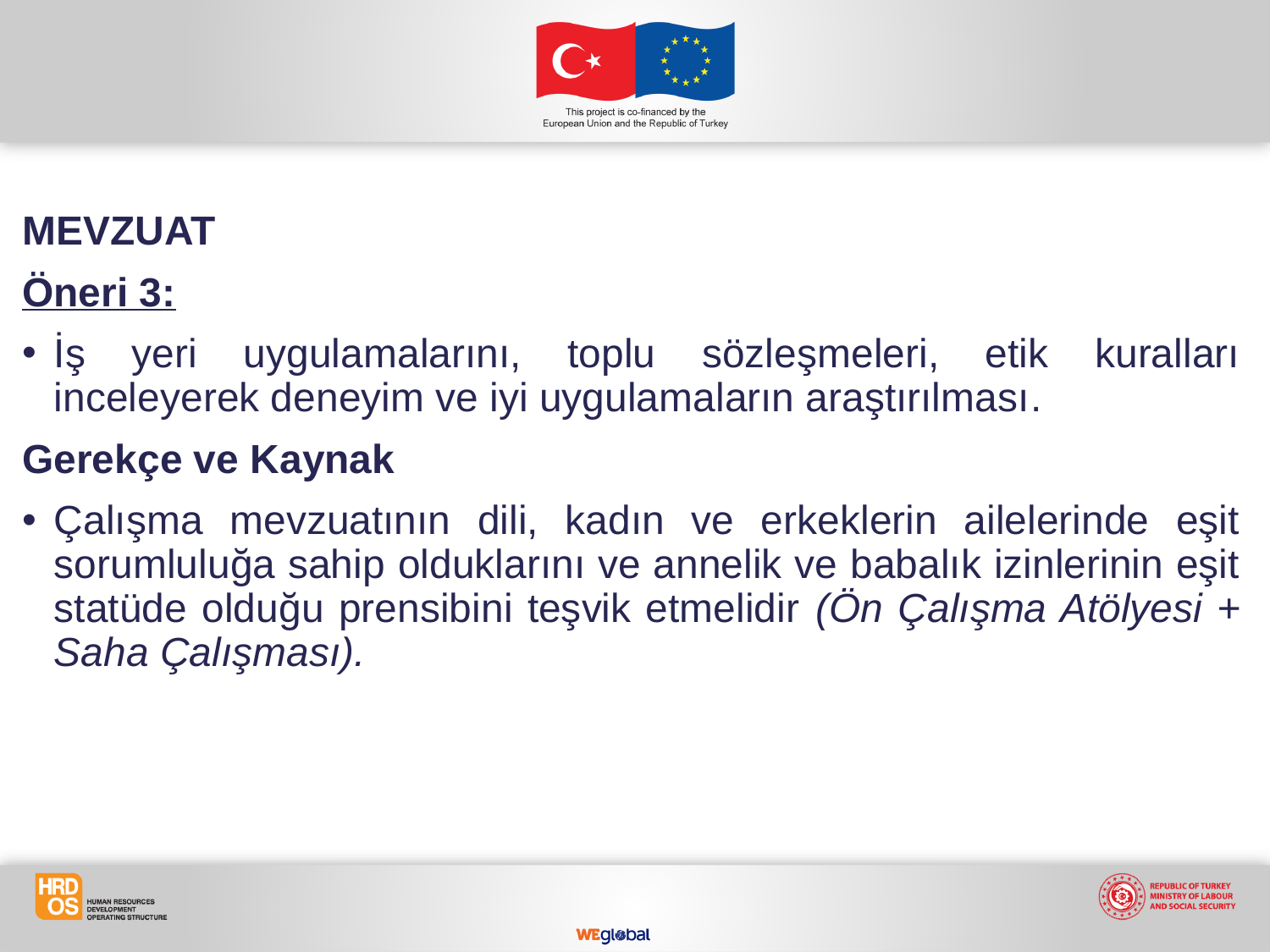

MEVZUAT
Öneri 3:
İş yeri uygulamalarını, toplu sözleşmeleri, etik kuralları inceleyerek deneyim ve iyi uygulamaların araştırılması.
Gerekçe ve Kaynak
Çalışma mevzuatının dili, kadın ve erkeklerin ailelerinde eşit sorumluluğa sahip olduklarını ve annelik ve babalık izinlerinin eşit statüde olduğu prensibini teşvik etmelidir (Ön Çalışma Atölyesi + Saha Çalışması).